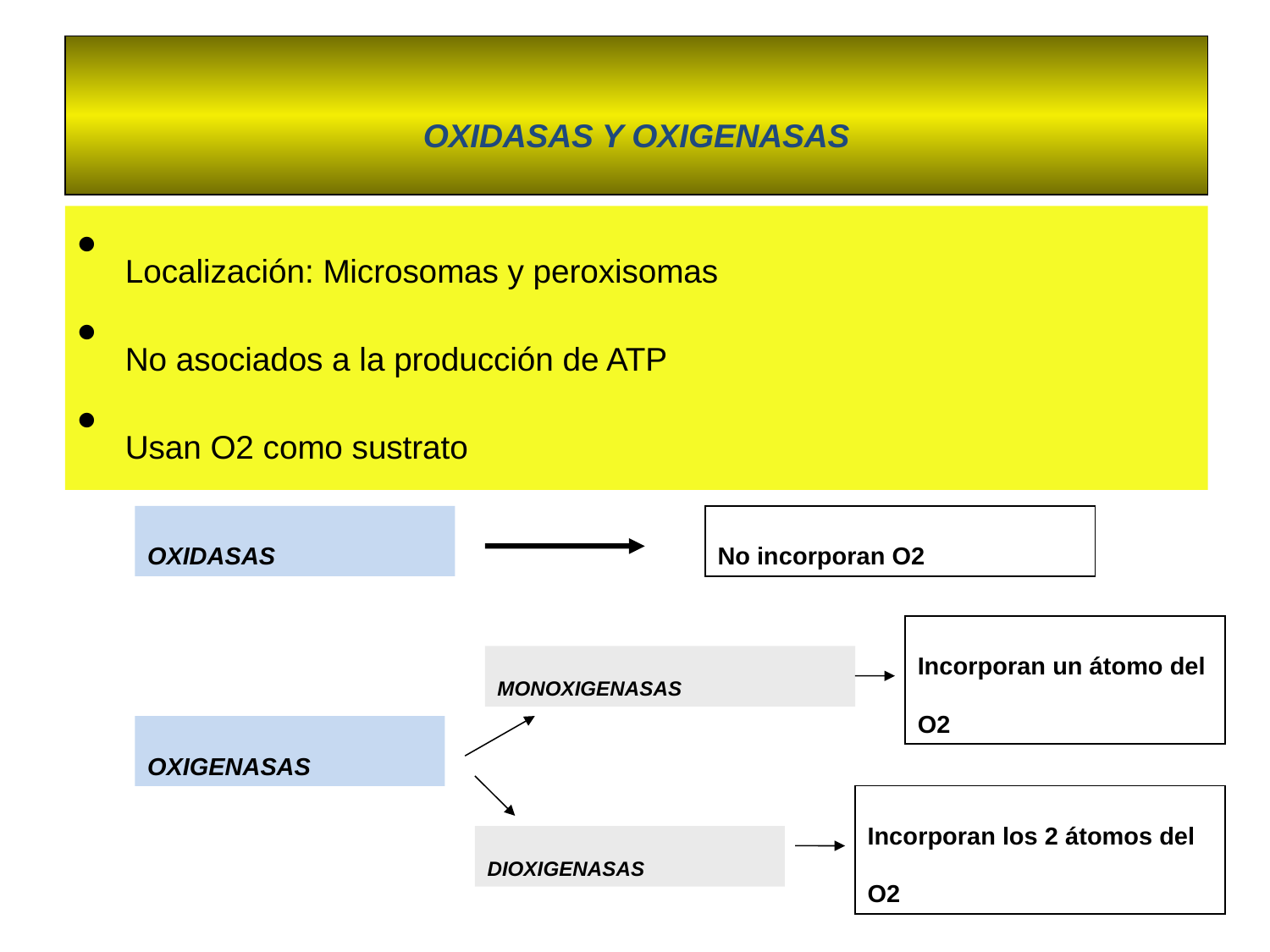

OXIDASAS Y OXIGENASAS
Localización: Microsomas y peroxisomas
No asociados a la producción de ATP
Usan O2 como sustrato
OXIDASAS
OXIGENASAS
No incorporan O2

Incorporan un átomo del O2

MONOXIGENASAS

DIOXIGENASAS
Incorporan los 2 átomos del O2